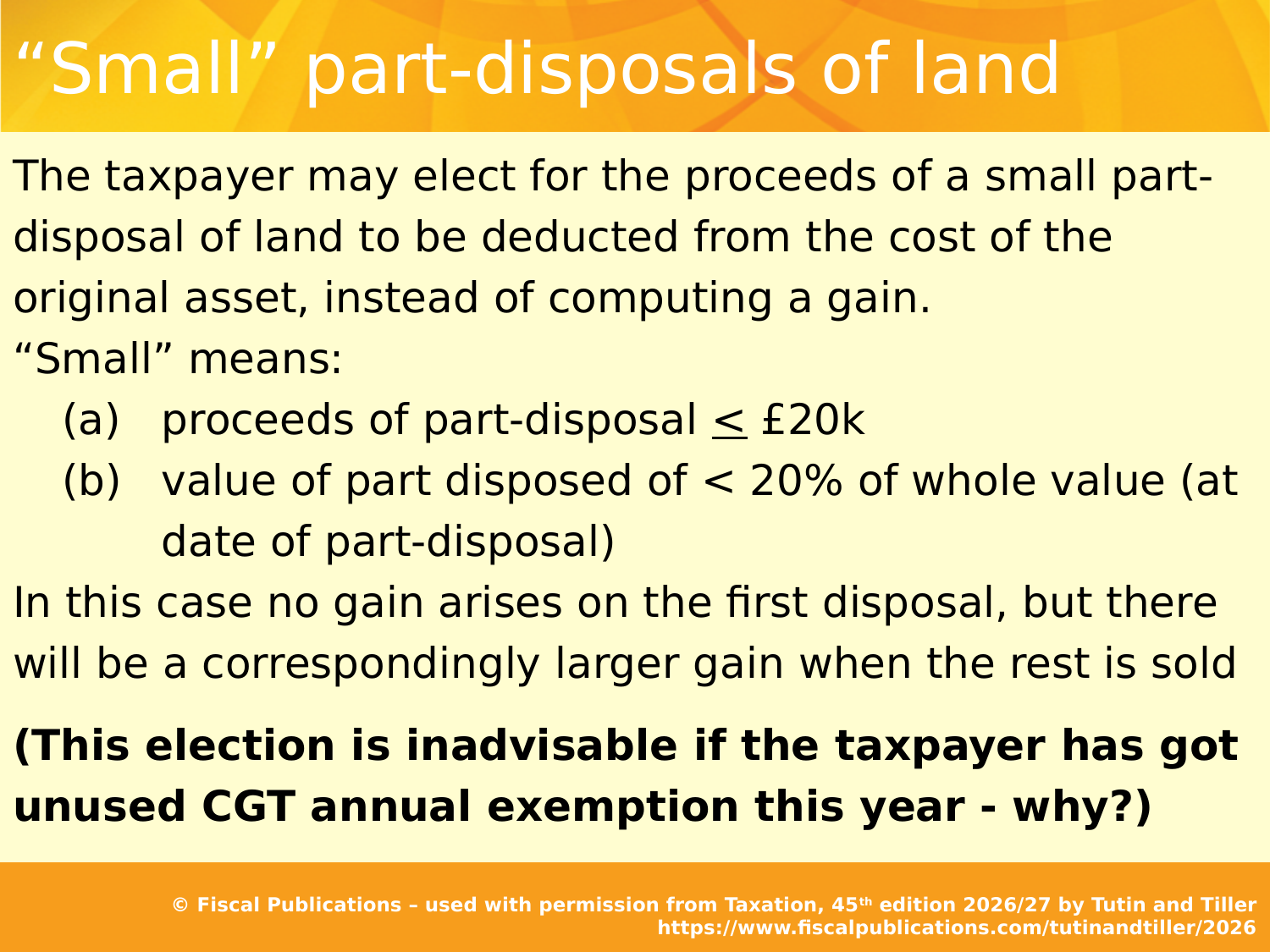

# “Small” part-disposals of land
The taxpayer may elect for the proceeds of a small part-disposal of land to be deducted from the cost of the original asset, instead of computing a gain.
“Small” means:
(a)	proceeds of part-disposal < £20k
(b)	value of part disposed of < 20% of whole value (at date of part-disposal)
In this case no gain arises on the first disposal, but there will be a correspondingly larger gain when the rest is sold
(This election is inadvisable if the taxpayer has got unused CGT annual exemption this year - why?)